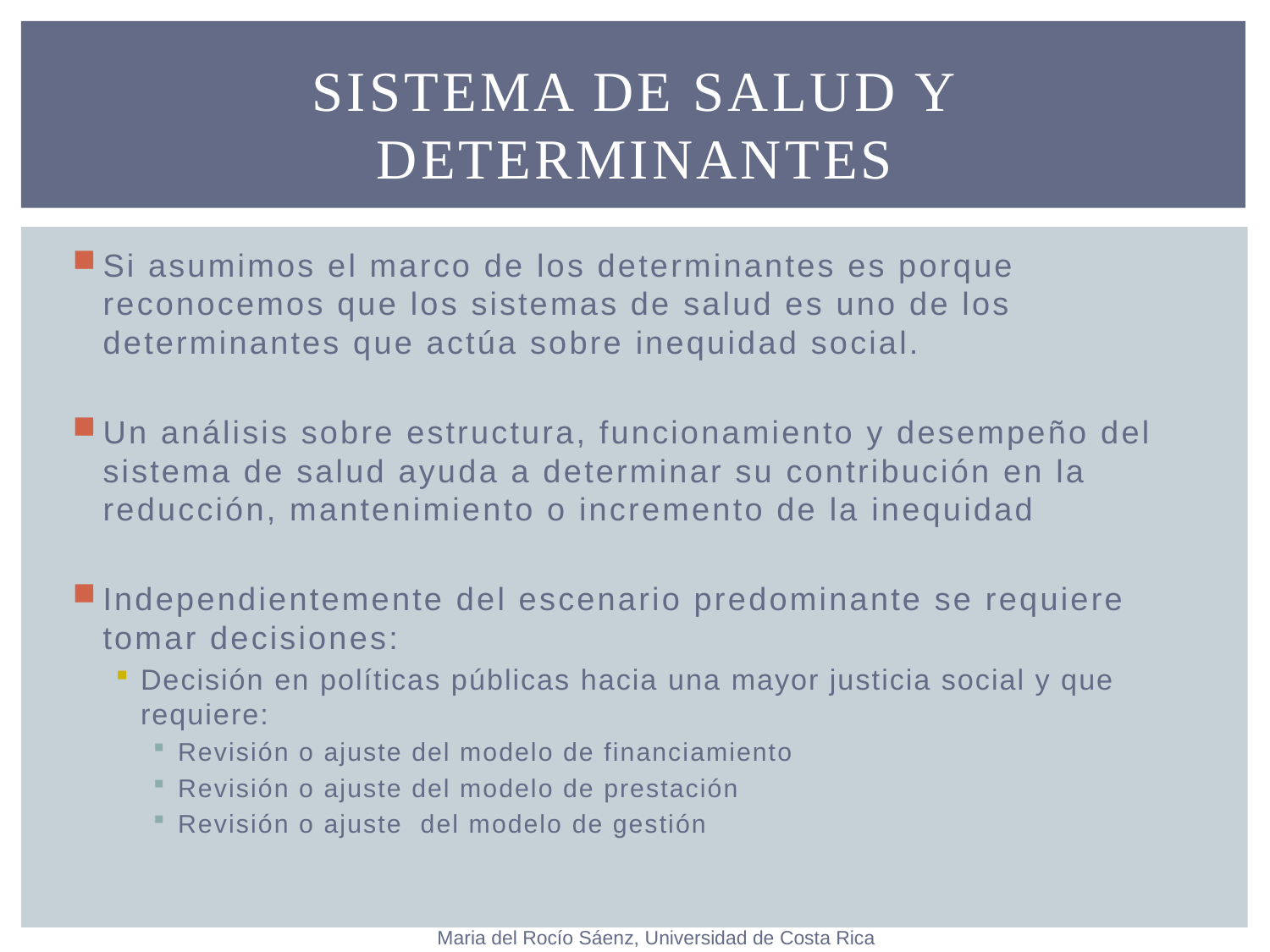

# Sistema de salud y determinantes
Si asumimos el marco de los determinantes es porque reconocemos que los sistemas de salud es uno de los determinantes que actúa sobre inequidad social.

Un análisis sobre estructura, funcionamiento y desempeño del sistema de salud ayuda a determinar su contribución en la reducción, mantenimiento o incremento de la inequidad

Independientemente del escenario predominante se requiere tomar decisiones:
Decisión en políticas públicas hacia una mayor justicia social y que requiere:
Revisión o ajuste del modelo de financiamiento
Revisión o ajuste del modelo de prestación
Revisión o ajuste  del modelo de gestión

Maria del Rocío Sáenz, Universidad de Costa Rica